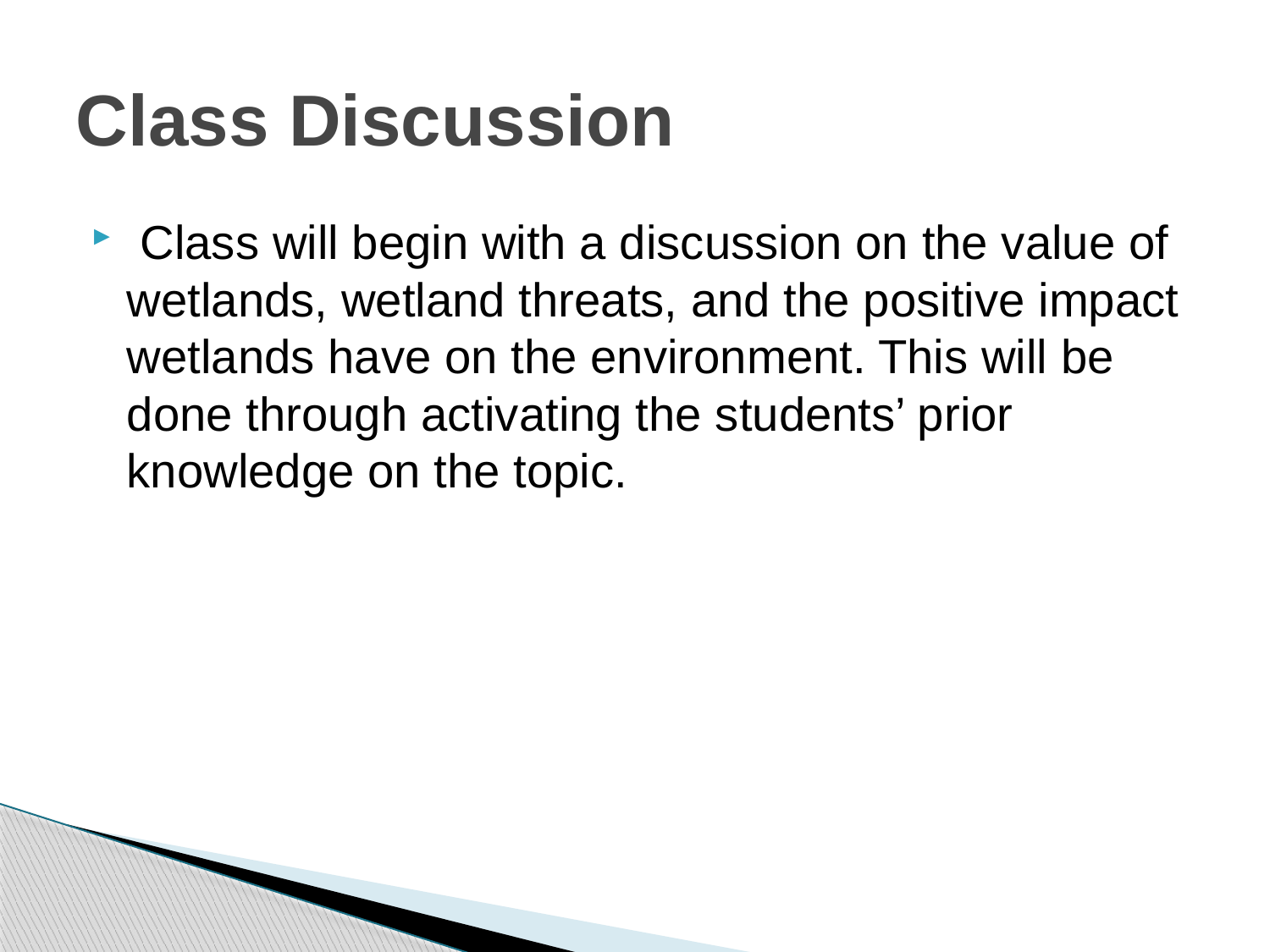

# Class Discussion
 Class will begin with a discussion on the value of wetlands, wetland threats, and the positive impact wetlands have on the environment. This will be done through activating the students’ prior knowledge on the topic.